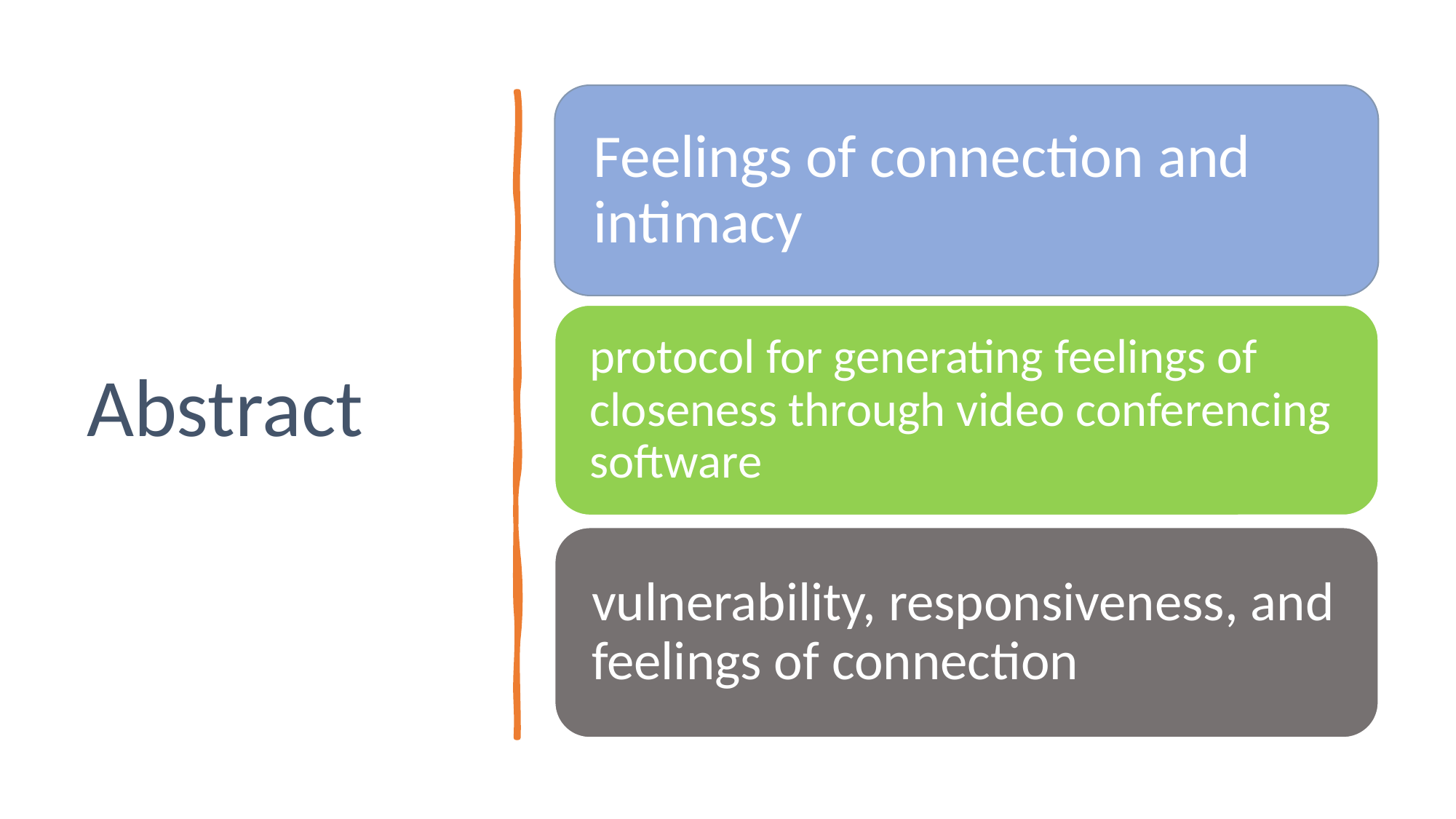

Feelings of connection and intimacy
protocol for generating feelings of closeness through video conferencing software
vulnerability, responsiveness, and feelings of connection
# Abstract